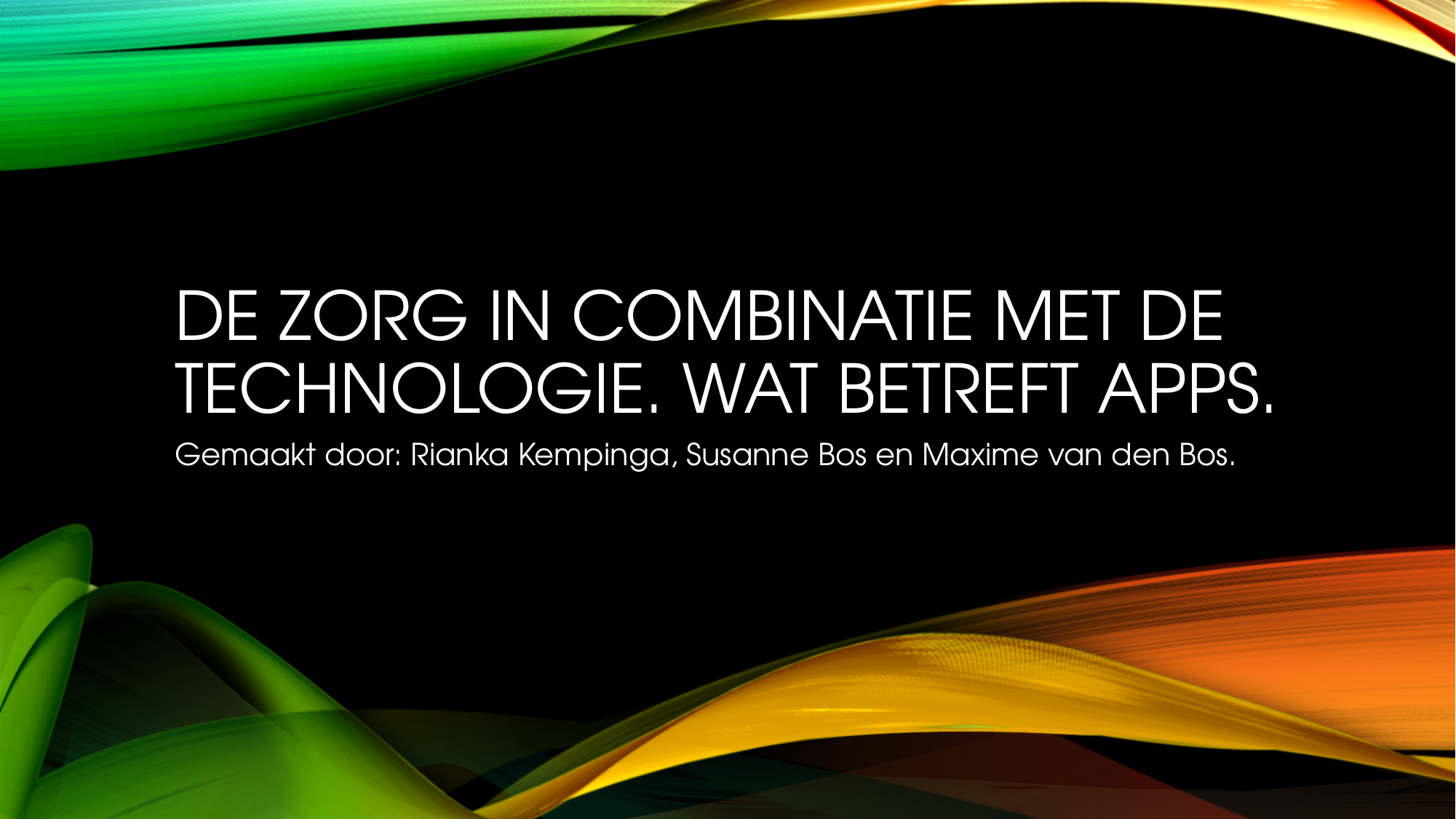

# De zorg in combinatie met de technologie. Wat betreft Apps.
Gemaakt door: Rianka Kempinga, Susanne Bos en Maxime van den Bos.